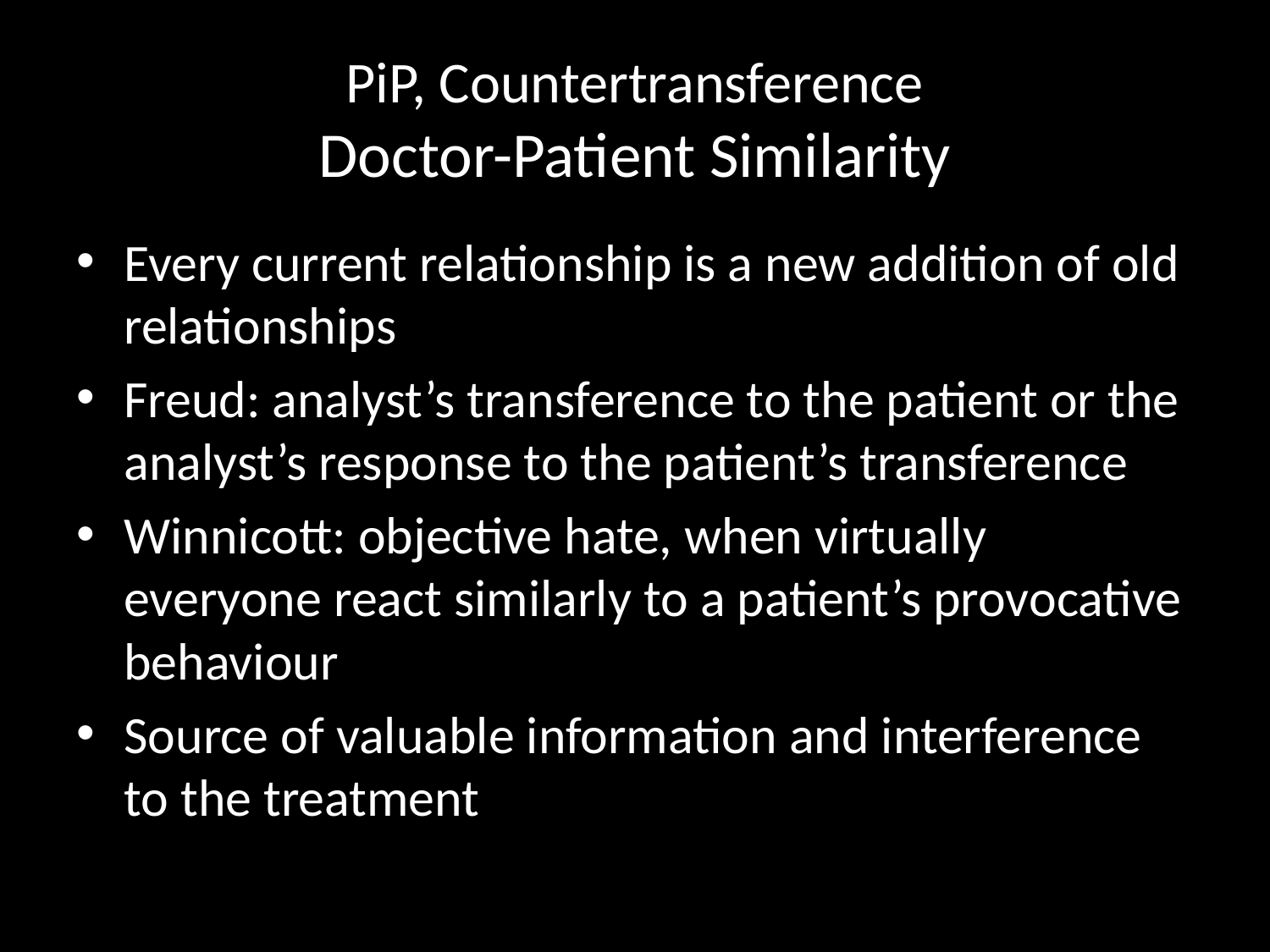

# PiP, Countertransference Doctor-Patient Similarity
Every current relationship is a new addition of old relationships
Freud: analyst’s transference to the patient or the analyst’s response to the patient’s transference
Winnicott: objective hate, when virtually everyone react similarly to a patient’s provocative behaviour
Source of valuable information and interference to the treatment